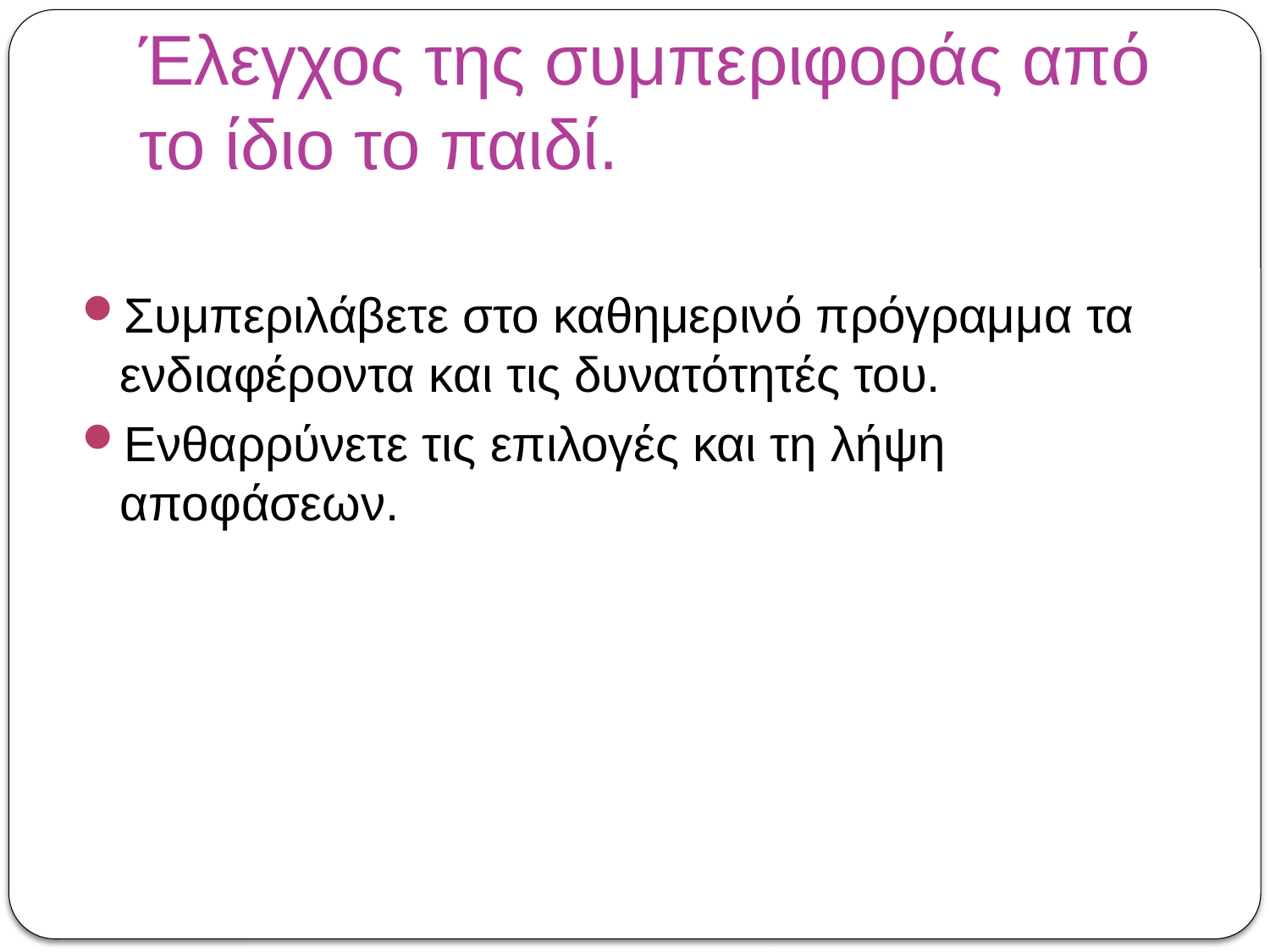

# Έλεγχος της συμπεριφοράς από το ίδιο το παιδί.
Συμπεριλάβετε στο καθημερινό πρόγραμμα τα ενδιαφέροντα και τις δυνατότητές του.
Ενθαρρύνετε τις επιλογές και τη λήψη αποφάσεων.